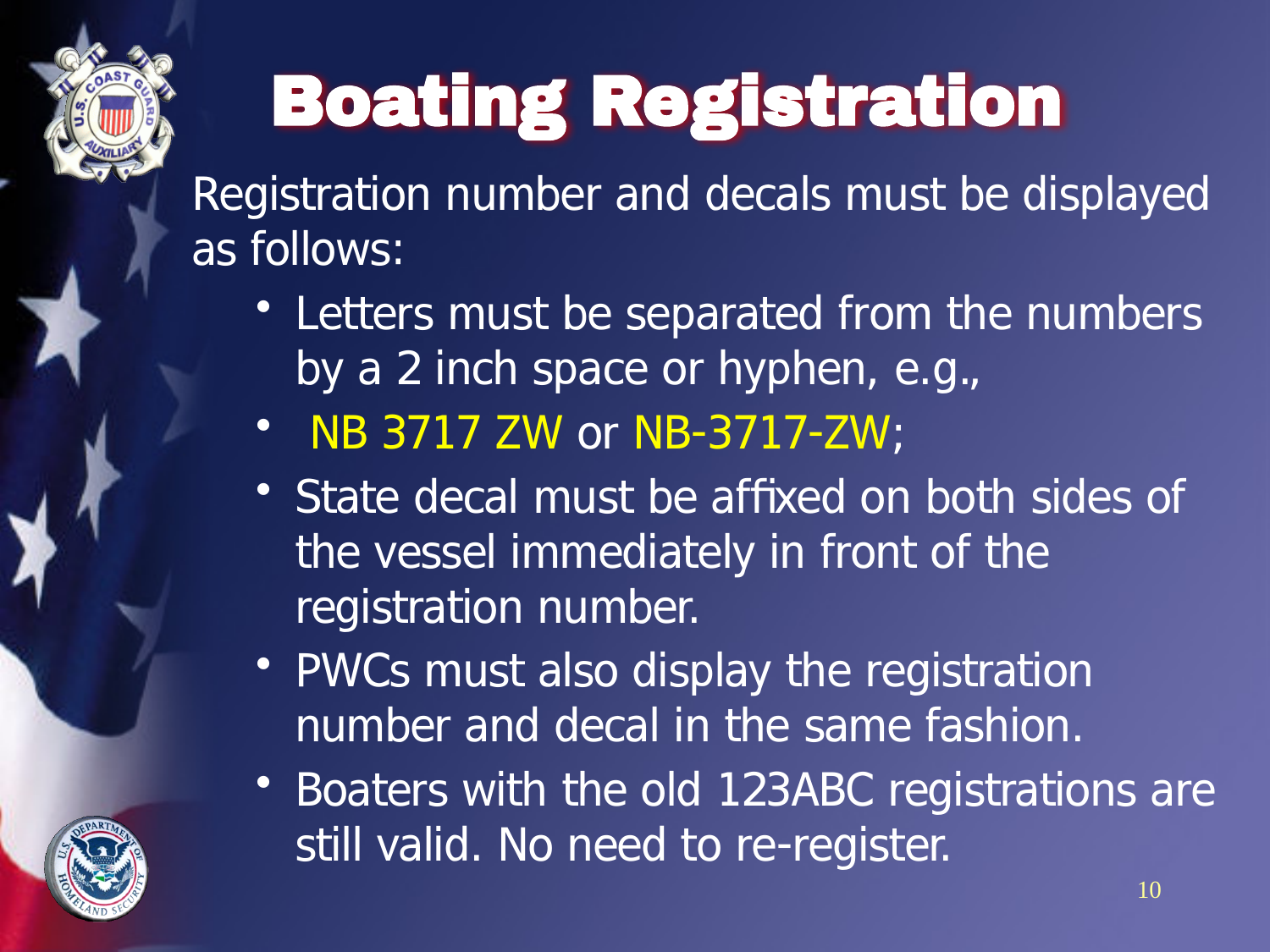

# Boating Registration
Registration number and decals must be displayed as follows:
Letters must be separated from the numbers by a 2 inch space or hyphen, e.g.,
 NB 3717 ZW or NB-3717-ZW;
State decal must be affixed on both sides of the vessel immediately in front of the registration number.
PWCs must also display the registration number and decal in the same fashion.
Boaters with the old 123ABC registrations are still valid. No need to re-register.
10